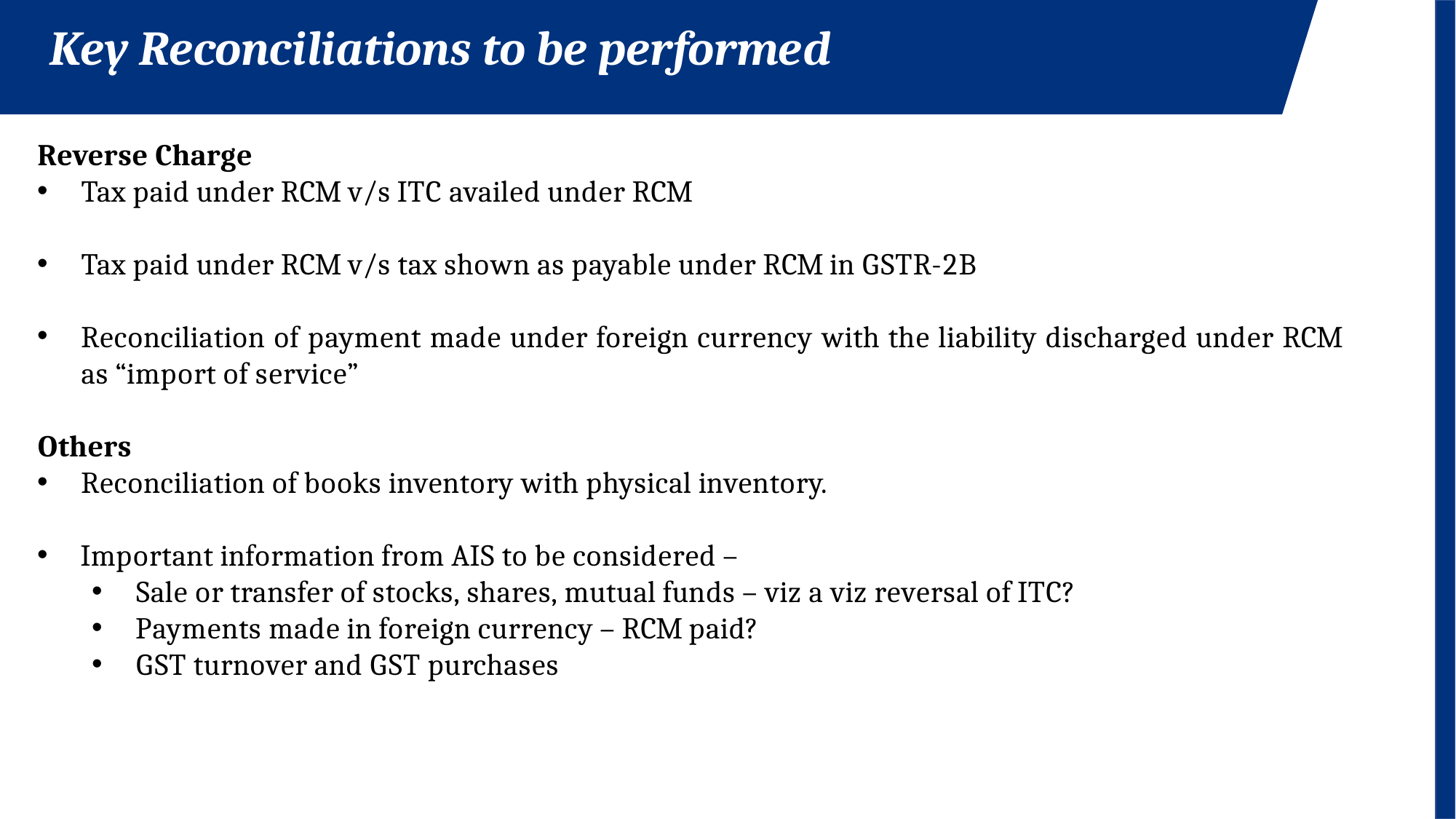

Key Reconciliations to be performed
Reverse Charge
Tax paid under RCM v/s ITC availed under RCM

Tax paid under RCM v/s tax shown as payable under RCM in GSTR-2B

Reconciliation of payment made under foreign currency with the liability discharged under RCM as “import of service”

Others
Reconciliation of books inventory with physical inventory.

Important information from AIS to be considered –
Sale or transfer of stocks, shares, mutual funds – viz a viz reversal of ITC?
Payments made in foreign currency – RCM paid?
GST turnover and GST purchases